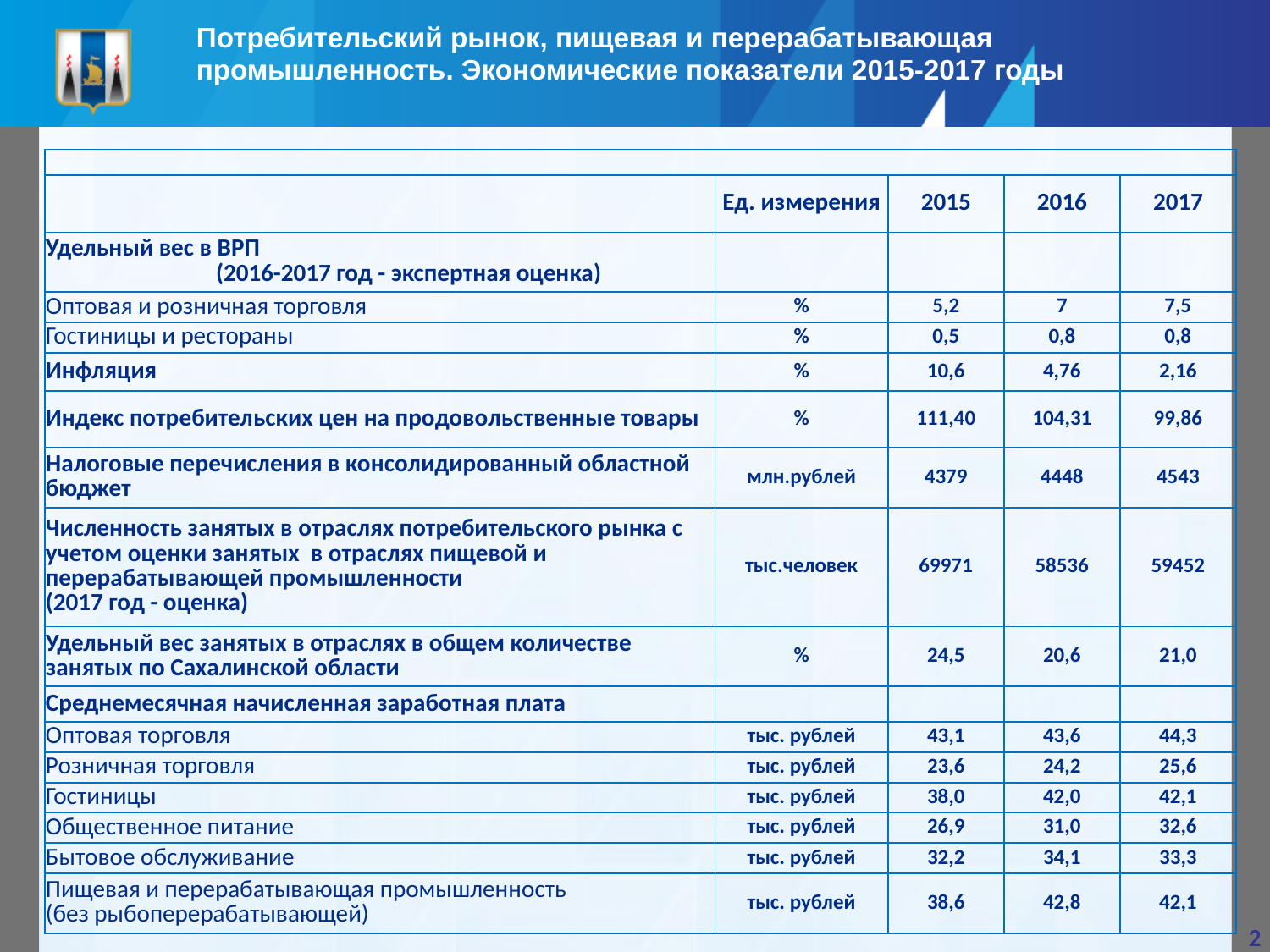

Потребительский рынок, пищевая и перерабатывающая промышленность. Экономические показатели 2015-2017 годы
|  |  |  |  |  |
| --- | --- | --- | --- | --- |
|  | Ед. измерения | 2015 | 2016 | 2017 |
| Удельный вес в ВРП (2016-2017 год - экспертная оценка) |  |  |  |  |
| Оптовая и розничная торговля | % | 5,2 | 7 | 7,5 |
| Гостиницы и рестораны | % | 0,5 | 0,8 | 0,8 |
| Инфляция | % | 10,6 | 4,76 | 2,16 |
| Индекс потребительских цен на продовольственные товары | % | 111,40 | 104,31 | 99,86 |
| Налоговые перечисления в консолидированный областной бюджет | млн.рублей | 4379 | 4448 | 4543 |
| Численность занятых в отраслях потребительского рынка с учетом оценки занятых в отраслях пищевой и перерабатывающей промышленности (2017 год - оценка) | тыс.человек | 69971 | 58536 | 59452 |
| Удельный вес занятых в отраслях в общем количестве занятых по Сахалинской области | % | 24,5 | 20,6 | 21,0 |
| Среднемесячная начисленная заработная плата |  |  |  |  |
| Оптовая торговля | тыс. рублей | 43,1 | 43,6 | 44,3 |
| Розничная торговля | тыс. рублей | 23,6 | 24,2 | 25,6 |
| Гостиницы | тыс. рублей | 38,0 | 42,0 | 42,1 |
| Общественное питание | тыс. рублей | 26,9 | 31,0 | 32,6 |
| Бытовое обслуживание | тыс. рублей | 32,2 | 34,1 | 33,3 |
| Пищевая и перерабатывающая промышленность (без рыбоперерабатывающей) | тыс. рублей | 38,6 | 42,8 | 42,1 |
2